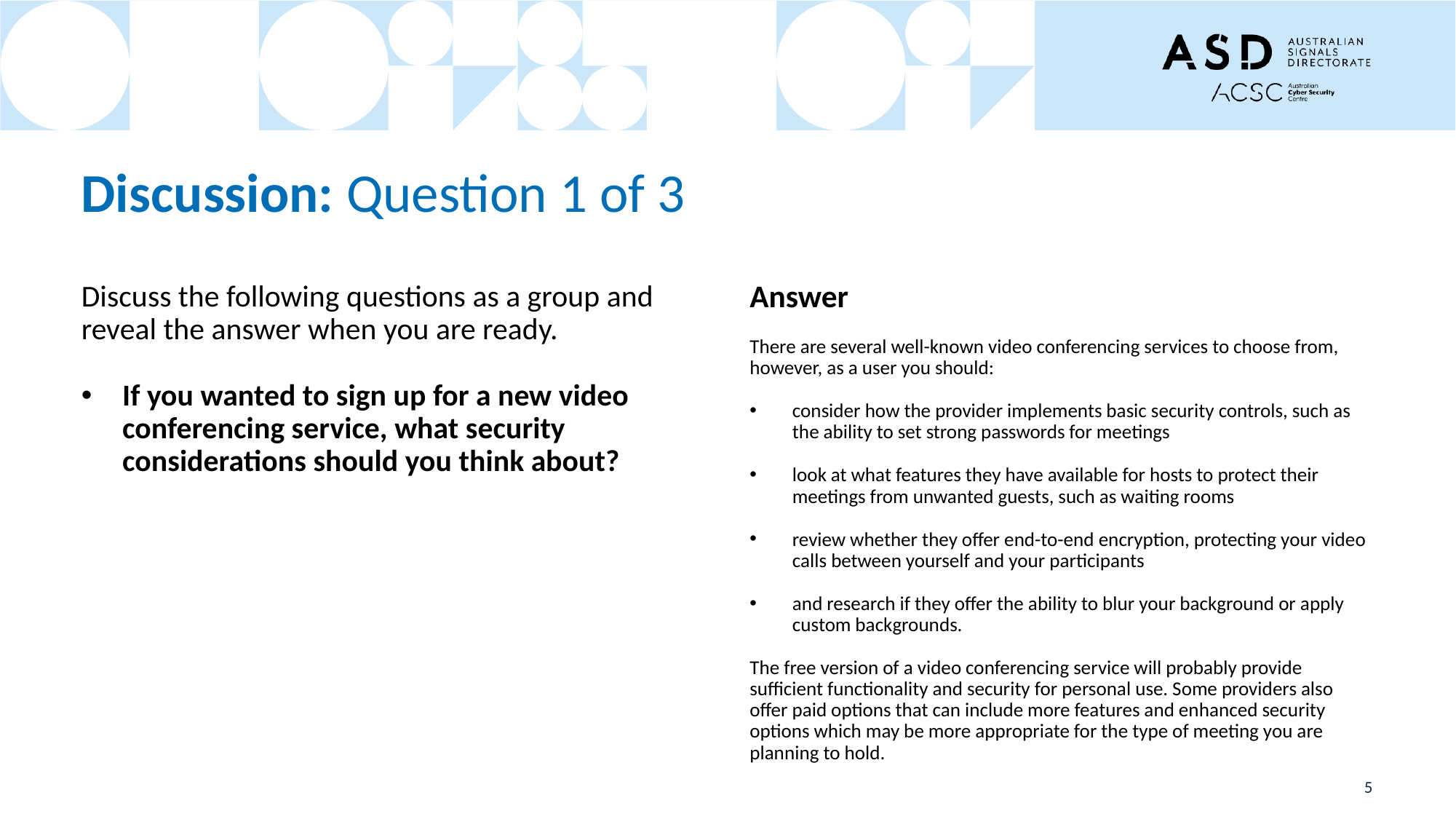

# Discussion: Question 1 of 3
Discuss the following questions as a group and reveal the answer when you are ready.
If you wanted to sign up for a new video conferencing service, what security considerations should you think about?

Answer
There are several well-known video conferencing services to choose from, however, as a user you should:
consider how the provider implements basic security controls, such as the ability to set strong passwords for meetings
look at what features they have available for hosts to protect their meetings from unwanted guests, such as waiting rooms
review whether they offer end-to-end encryption, protecting your video calls between yourself and your participants
and research if they offer the ability to blur your background or apply custom backgrounds.
The free version of a video conferencing service will probably provide sufficient functionality and security for personal use. Some providers also offer paid options that can include more features and enhanced security options which may be more appropriate for the type of meeting you are planning to hold.
5